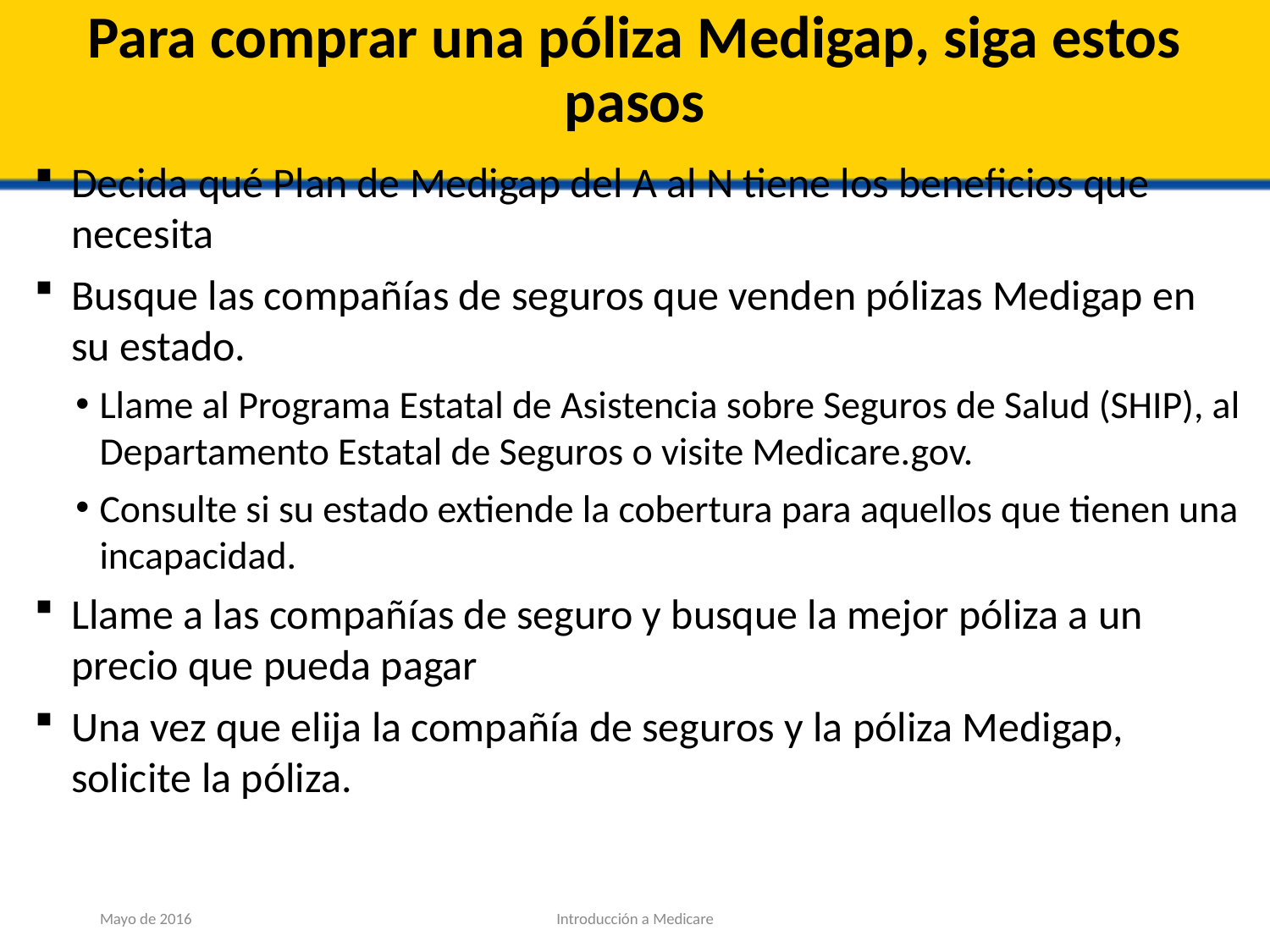

# Para comprar una póliza Medigap, siga estos pasos
Decida qué Plan de Medigap del A al N tiene los beneficios que necesita
Busque las compañías de seguros que venden pólizas Medigap en su estado.
Llame al Programa Estatal de Asistencia sobre Seguros de Salud (SHIP), al Departamento Estatal de Seguros o visite Medicare.gov.
Consulte si su estado extiende la cobertura para aquellos que tienen una incapacidad.
Llame a las compañías de seguro y busque la mejor póliza a un precio que pueda pagar
Una vez que elija la compañía de seguros y la póliza Medigap, solicite la póliza.

Mayo de 2016
Introducción a Medicare